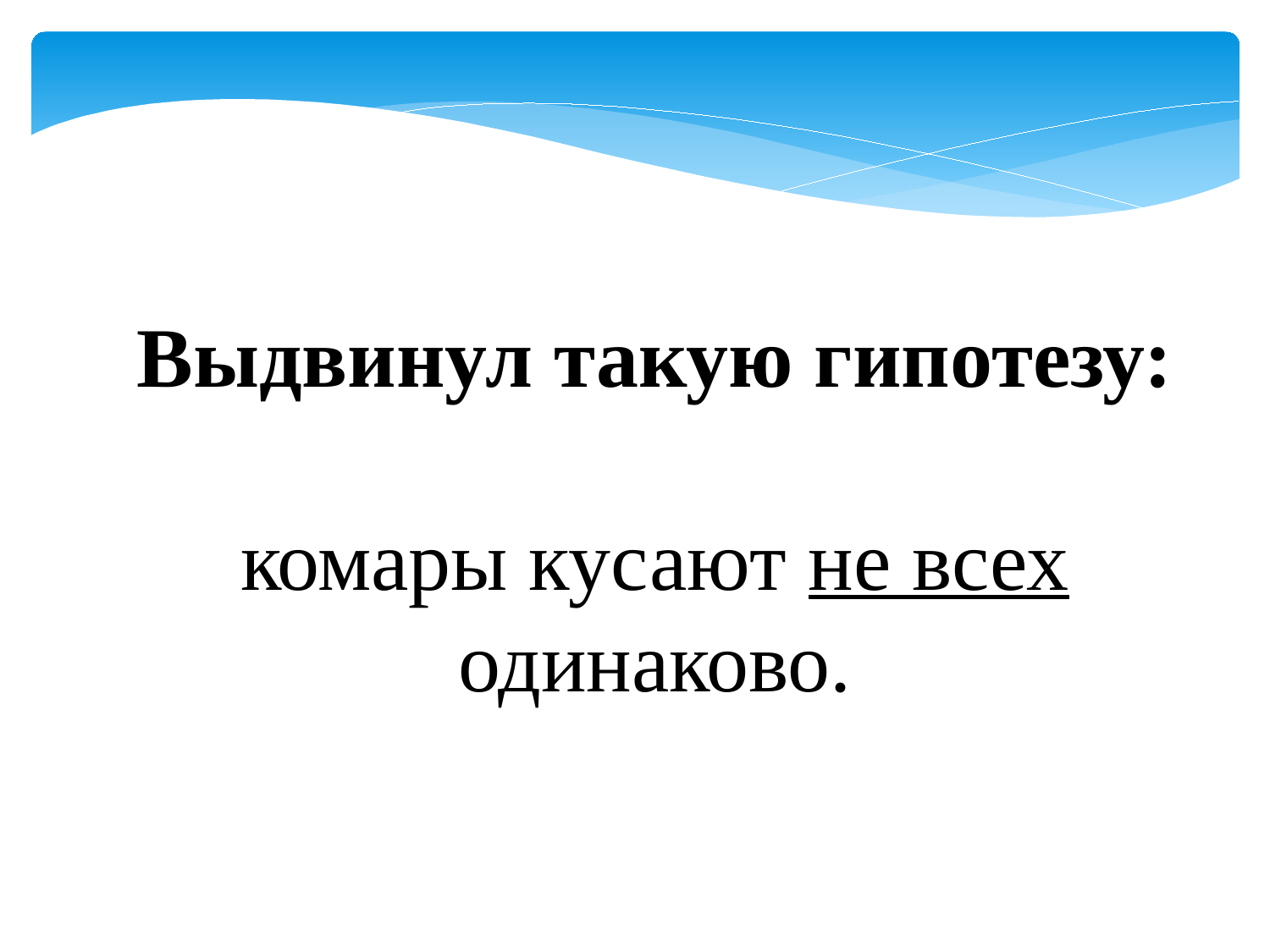

Выдвинул такую гипотезу:

комары кусают не всех одинаково.